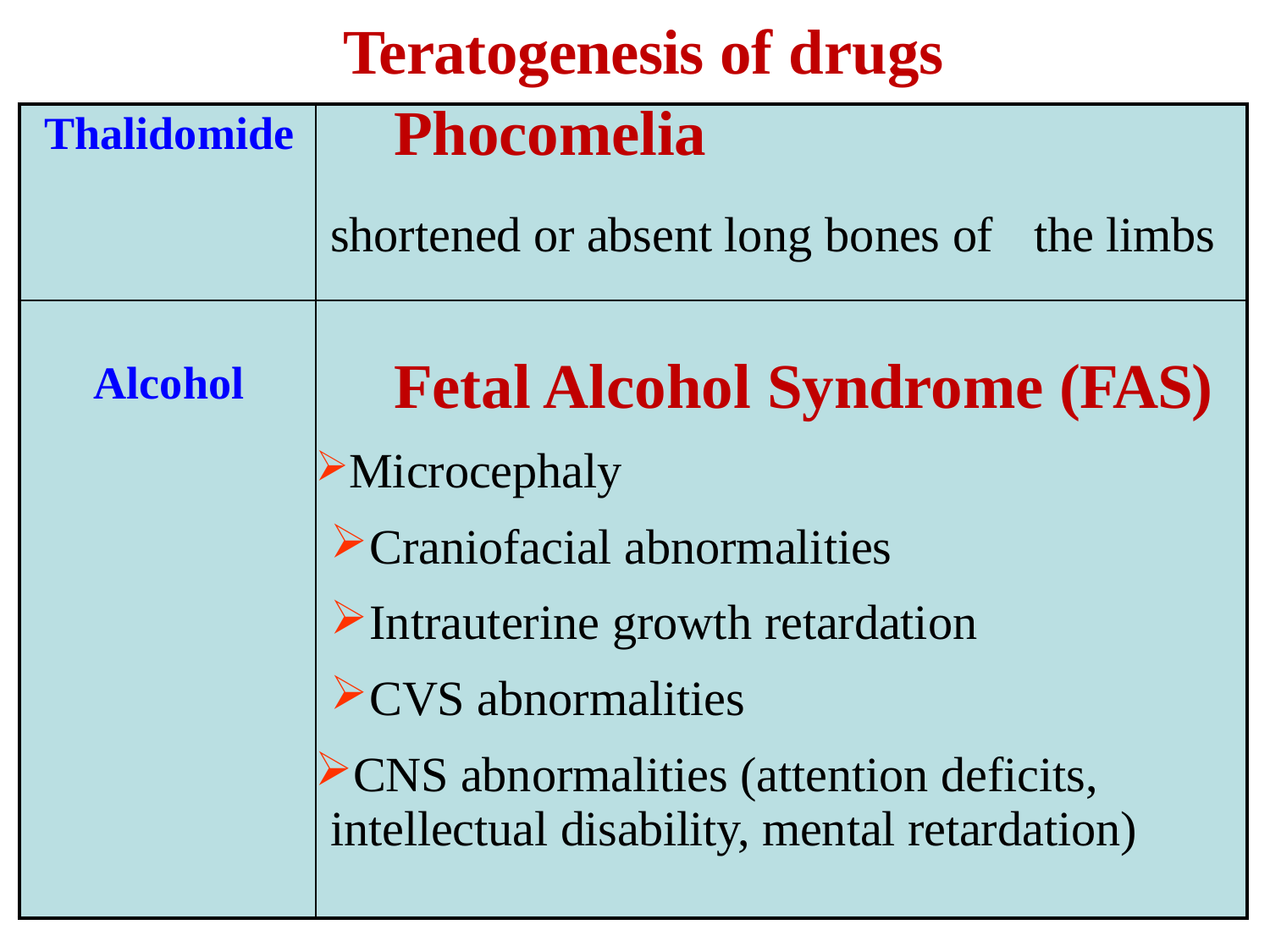

# Teratogenesis of drugs
| Thalidomide | Phocomelia shortened or absent long bones of the limbs |
| --- | --- |
| Alcohol | Fetal Alcohol Syndrome (FAS) Microcephaly Craniofacial abnormalities Intrauterine growth retardation CVS abnormalities CNS abnormalities (attention deficits, intellectual disability, mental retardation) |